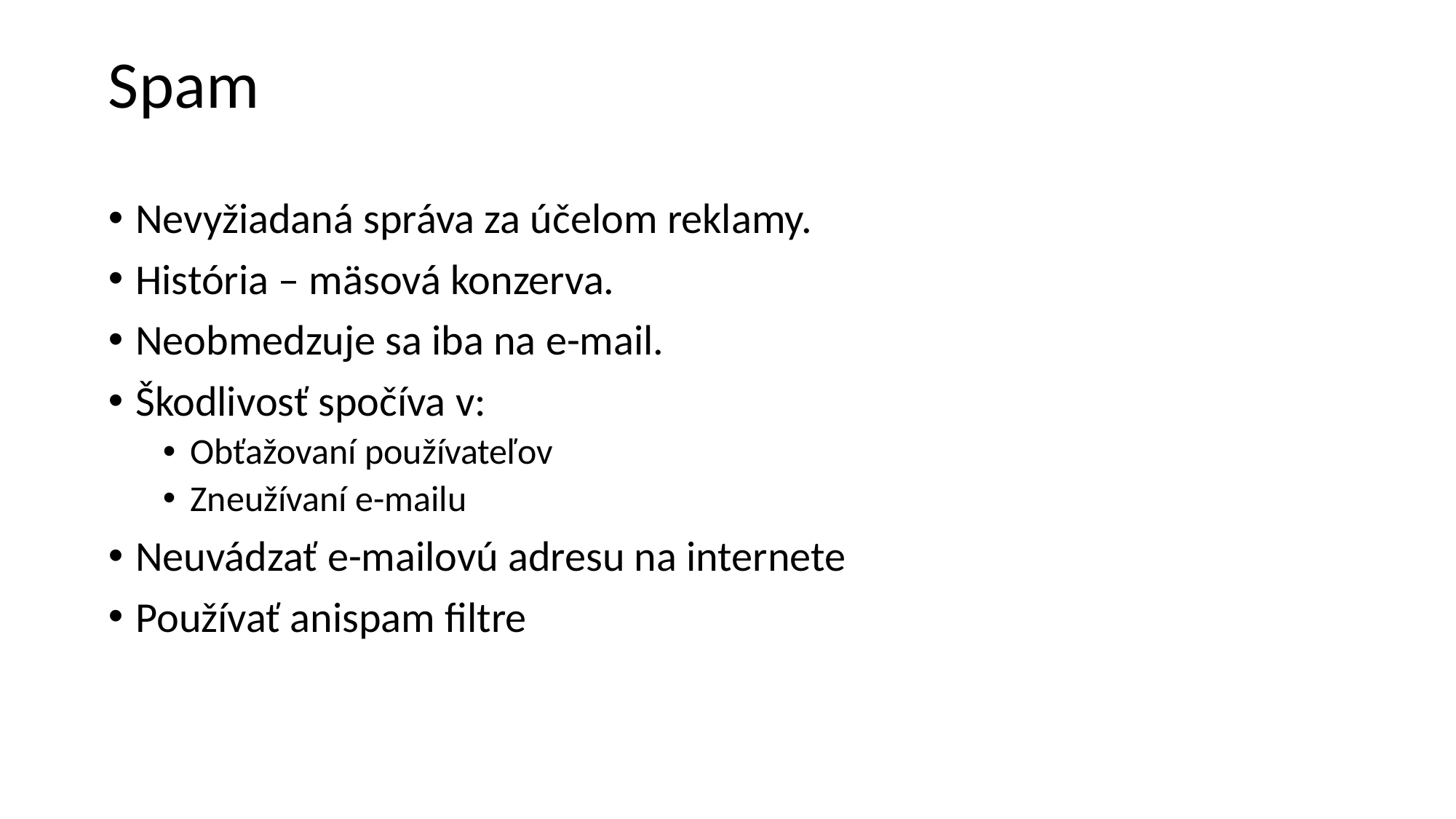

# Spam
Nevyžiadaná správa za účelom reklamy.
História – mäsová konzerva.
Neobmedzuje sa iba na e-mail.
Škodlivosť spočíva v:
Obťažovaní používateľov
Zneužívaní e-mailu
Neuvádzať e-mailovú adresu na internete
Používať anispam filtre